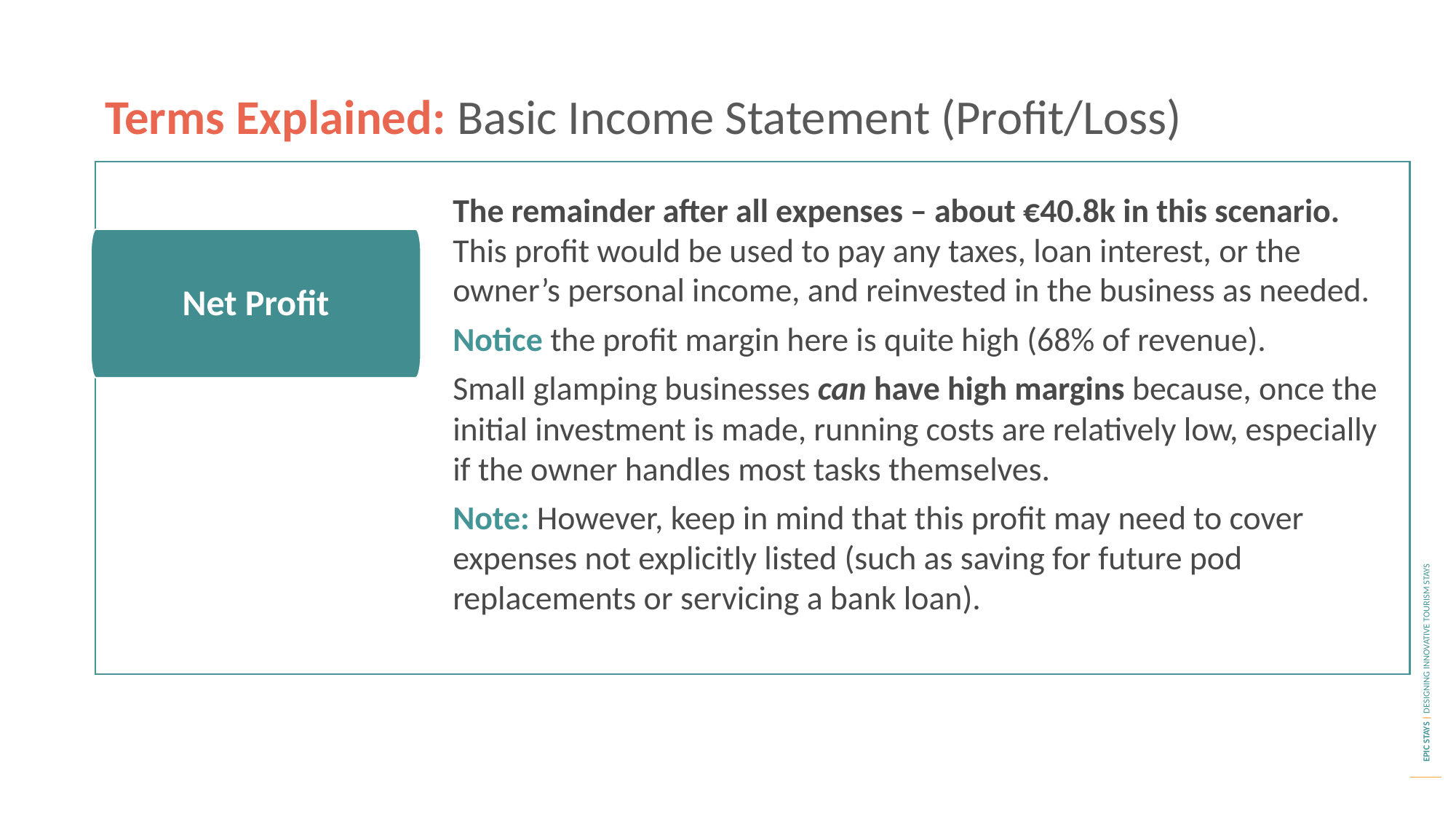

Terms Explained: Basic Income Statement (Profit/Loss)

The remainder after all expenses – about €40.8k in this scenario. This profit would be used to pay any taxes, loan interest, or the owner’s personal income, and reinvested in the business as needed.
Notice the profit margin here is quite high (68% of revenue).
Small glamping businesses can have high margins because, once the initial investment is made, running costs are relatively low, especially if the owner handles most tasks themselves.
Note: However, keep in mind that this profit may need to cover expenses not explicitly listed (such as saving for future pod replacements or servicing a bank loan).
Revenue

Net Profit
Expenses